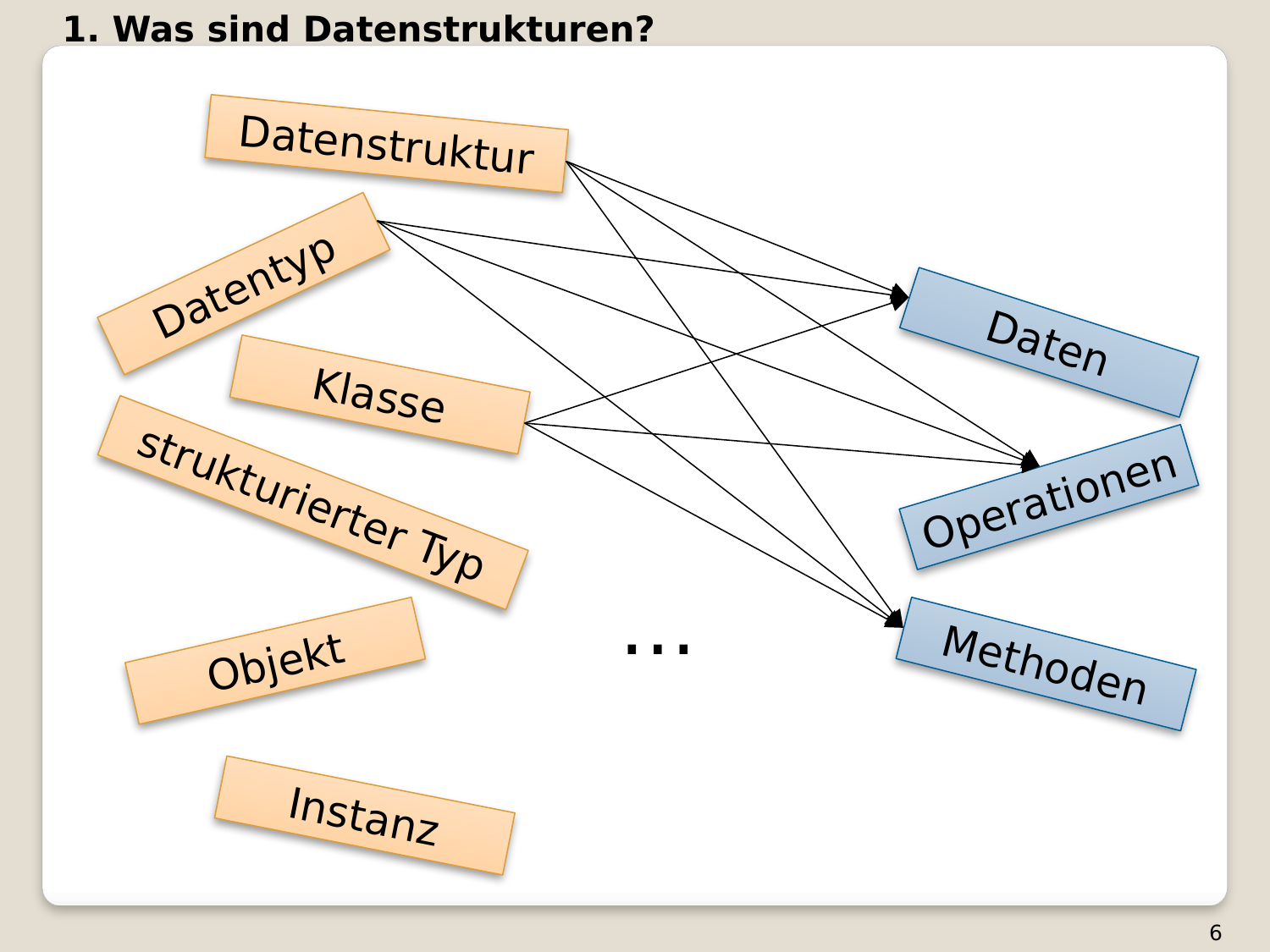

1. Was sind Datenstrukturen?
Datenstruktur
Datentyp
Daten
Klasse
Operationen
strukturierter Typ
…
Objekt
Methoden
Instanz